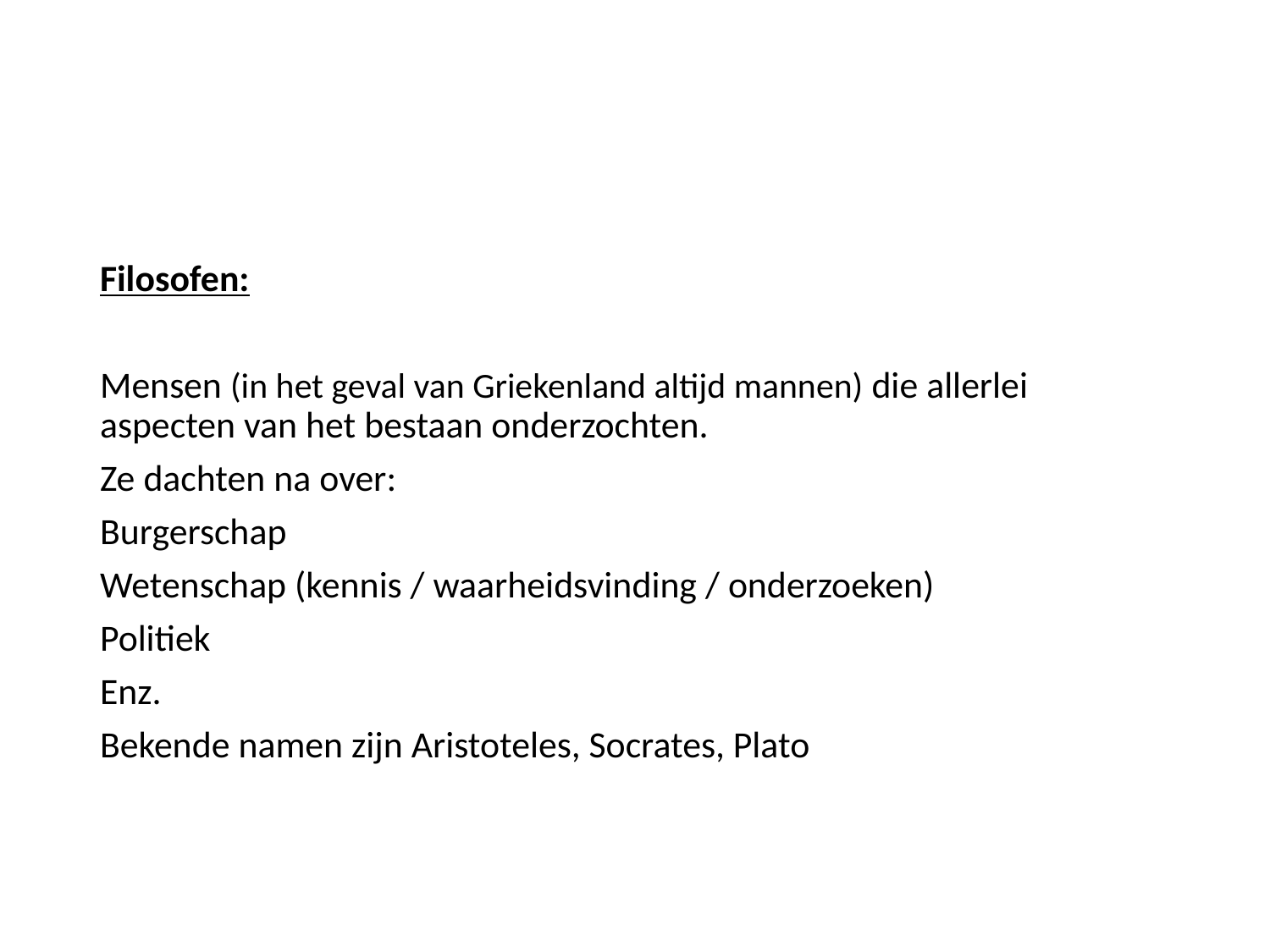

#
Filosofen:

Mensen (in het geval van Griekenland altijd mannen) die allerlei aspecten van het bestaan onderzochten.
Ze dachten na over:
Burgerschap
Wetenschap (kennis / waarheidsvinding / onderzoeken)
Politiek
Enz.
Bekende namen zijn Aristoteles, Socrates, Plato